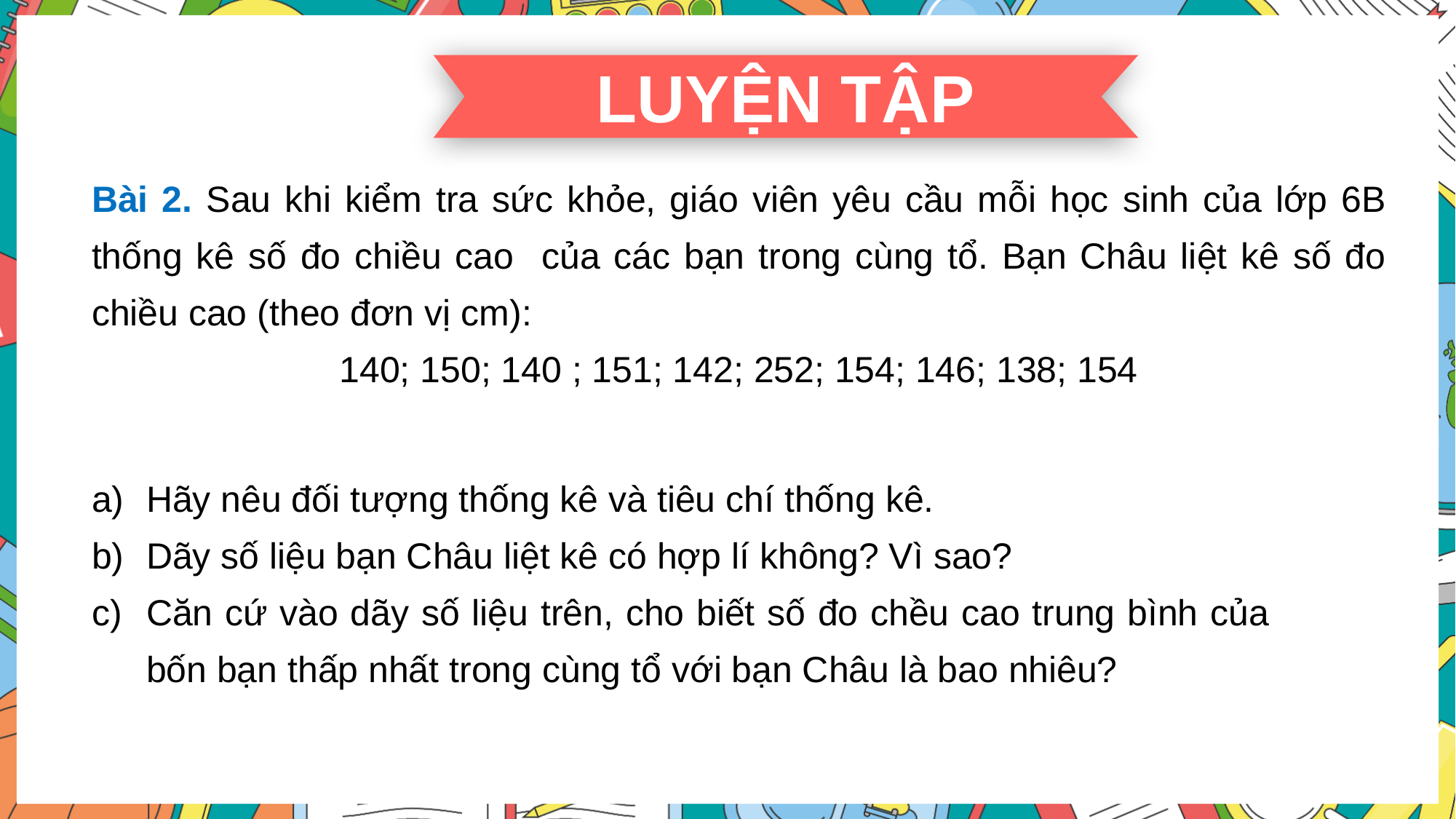

LUYỆN TẬP

Bài 2. Sau khi kiểm tra sức khỏe, giáo viên yêu cầu mỗi học sinh của lớp 6B thống kê số đo chiều cao  của các bạn trong cùng tổ. Bạn Châu liệt kê số đo chiều cao (theo đơn vị cm):
140; 150; 140 ; 151; 142; 252; 154; 146; 138; 154
Hãy nêu đối tượng thống kê và tiêu chí thống kê.
Dãy số liệu bạn Châu liệt kê có hợp lí không? Vì sao?
Căn cứ vào dãy số liệu trên, cho biết số đo chều cao trung bình của bốn bạn thấp nhất trong cùng tổ với bạn Châu là bao nhiêu?